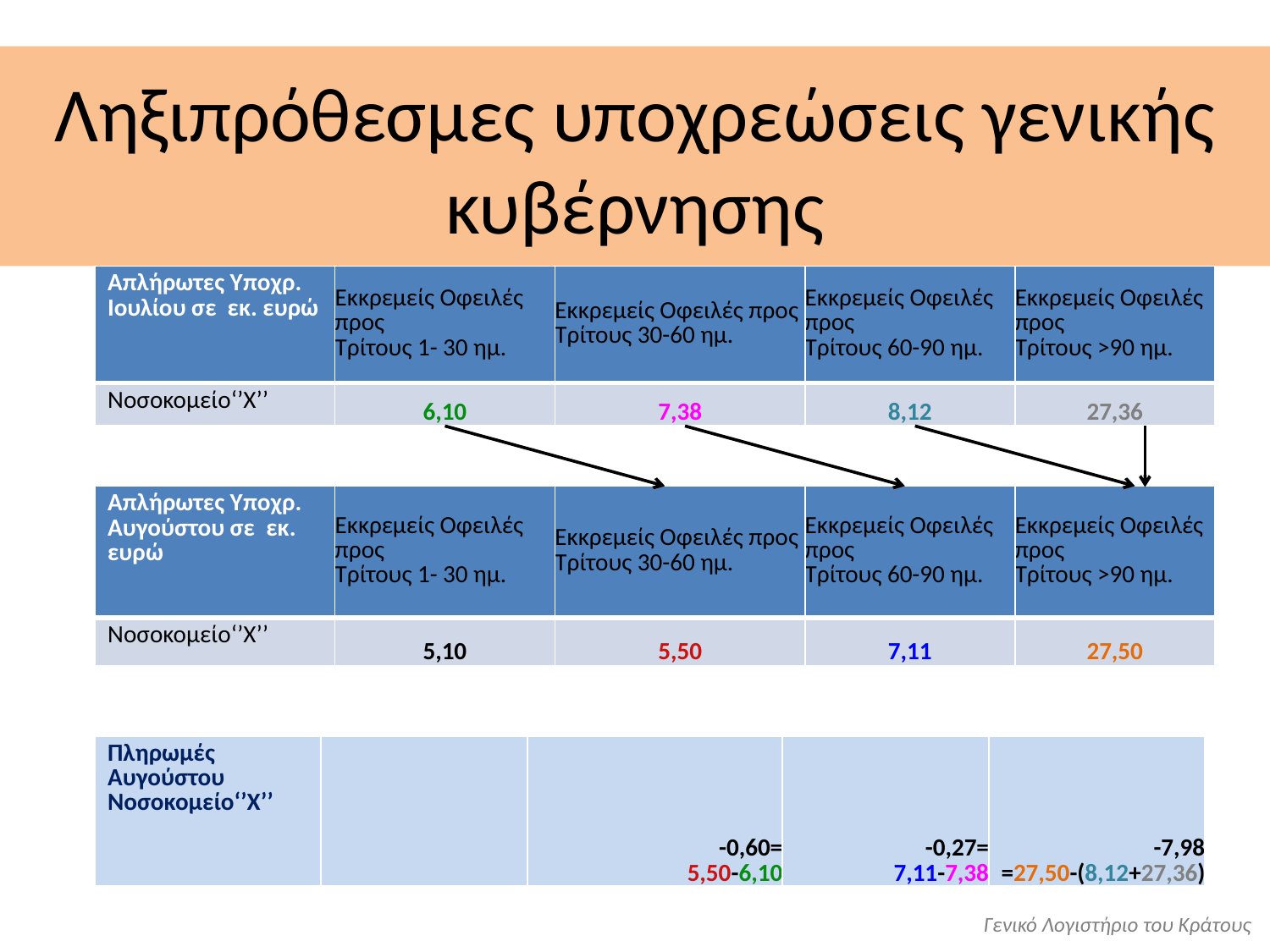

# Ληξιπρόθεσμες υποχρεώσεις γενικής κυβέρνησης
| Απλήρωτες Υποχρ. Ιουλίου σε εκ. ευρώ | Εκκρεμείς Οφειλές προς Τρίτους 1- 30 ημ. | Εκκρεμείς Οφειλές προς Τρίτους 30-60 ημ. | Εκκρεμείς Οφειλές προς Τρίτους 60-90 ημ. | Εκκρεμείς Οφειλές προς Τρίτους >90 ημ. |
| --- | --- | --- | --- | --- |
| Νοσοκομείο‘’Χ’’ | 6,10 | 7,38 | 8,12 | 27,36 |

| Απλήρωτες Υποχρ. Αυγούστου σε εκ. ευρώ | Εκκρεμείς Οφειλές προς Τρίτους 1- 30 ημ. | Εκκρεμείς Οφειλές προς Τρίτους 30-60 ημ. | Εκκρεμείς Οφειλές προς Τρίτους 60-90 ημ. | Εκκρεμείς Οφειλές προς Τρίτους >90 ημ. |
| --- | --- | --- | --- | --- |
| Νοσοκομείο‘’Χ’’ | 5,10 | 5,50 | 7,11 | 27,50 |
| Πληρωμές Αυγούστου Νοσοκομείο‘’Χ’’ |  | -0,60= 5,50-6,10 | -0,27= 7,11-7,38 | -7,98 =27,50-(8,12+27,36) |
| --- | --- | --- | --- | --- |
Γενικό Λογιστήριο του Κράτους